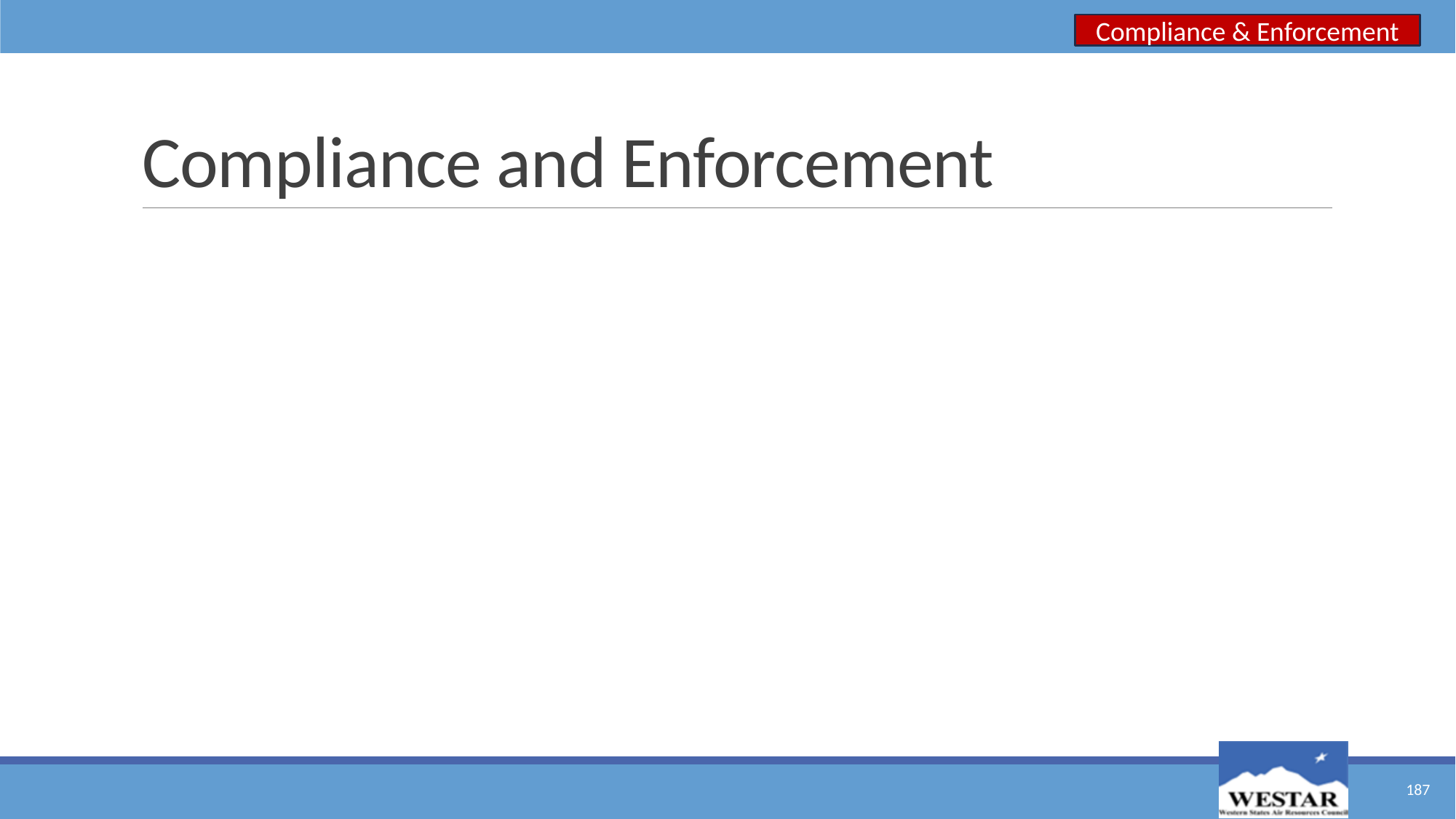

Compliance & Enforcement
# Compliance and Enforcement
187